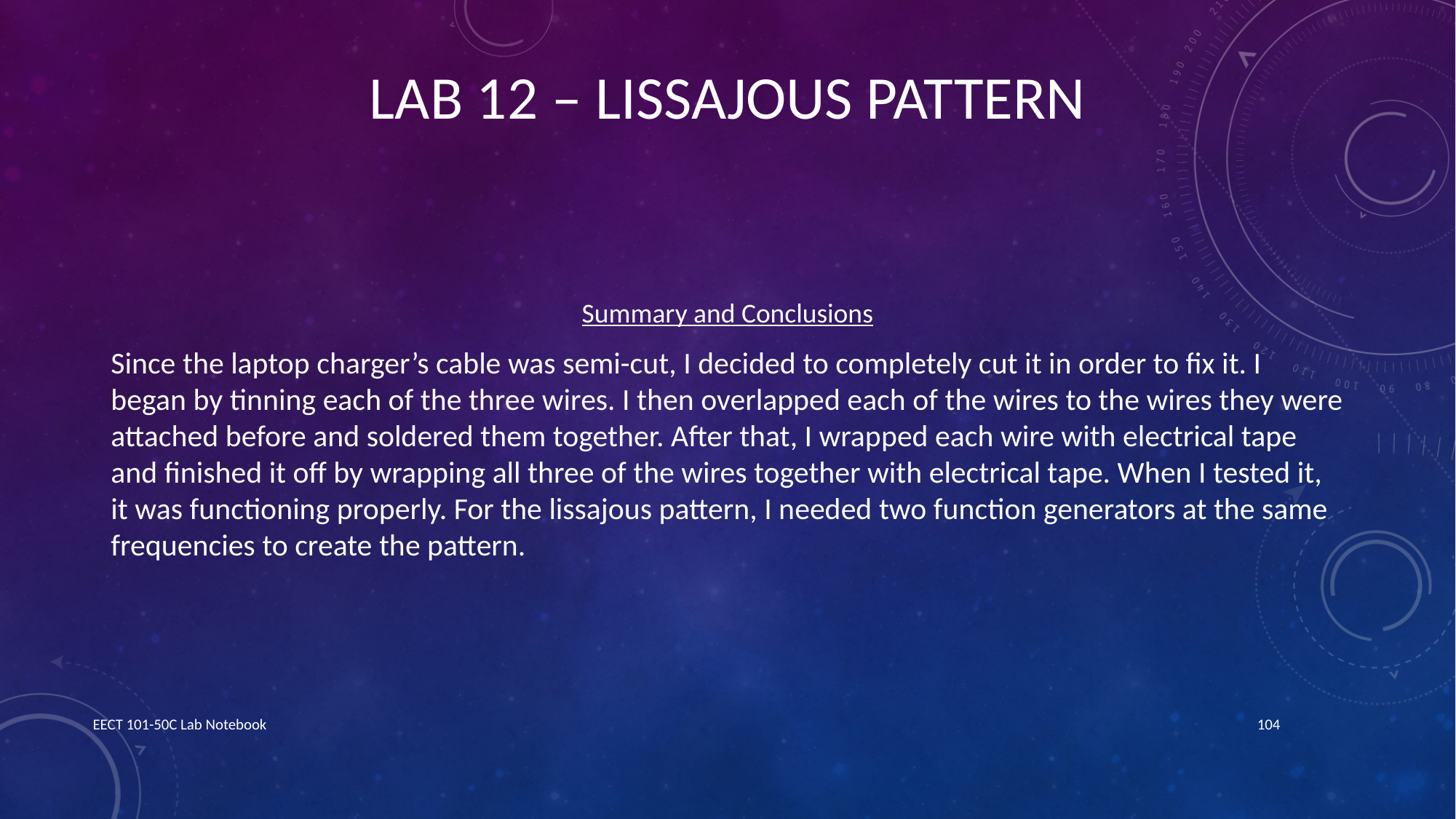

# Lab 12 – Lissajous Pattern
Summary and Conclusions
Since the laptop charger’s cable was semi-cut, I decided to completely cut it in order to fix it. I began by tinning each of the three wires. I then overlapped each of the wires to the wires they were attached before and soldered them together. After that, I wrapped each wire with electrical tape and finished it off by wrapping all three of the wires together with electrical tape. When I tested it, it was functioning properly. For the lissajous pattern, I needed two function generators at the same frequencies to create the pattern.

EECT 101-50C Lab Notebook
104